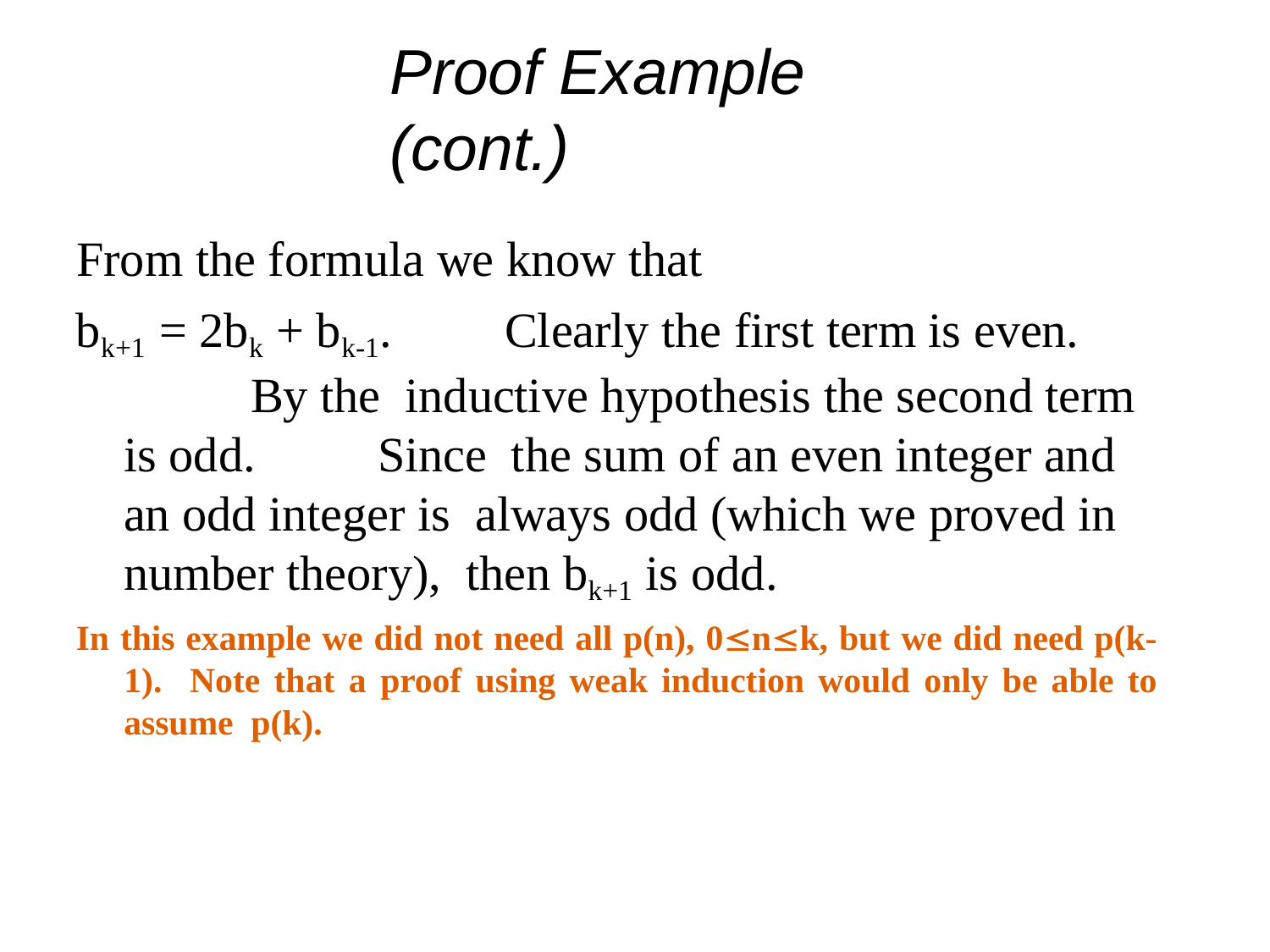

# Proof Example (cont.)
From the formula we know that
bk+1 = 2bk + bk-1.	Clearly the first term is even.		By the  inductive hypothesis the second term is odd.	Since  the sum of an even integer and an odd integer is  always odd (which we proved in number theory),  then bk+1 is odd.
In this example we did not need all p(n), 0≤n≤k, but we did need p(k-1).  Note that a proof using weak induction would only be able to assume  p(k).